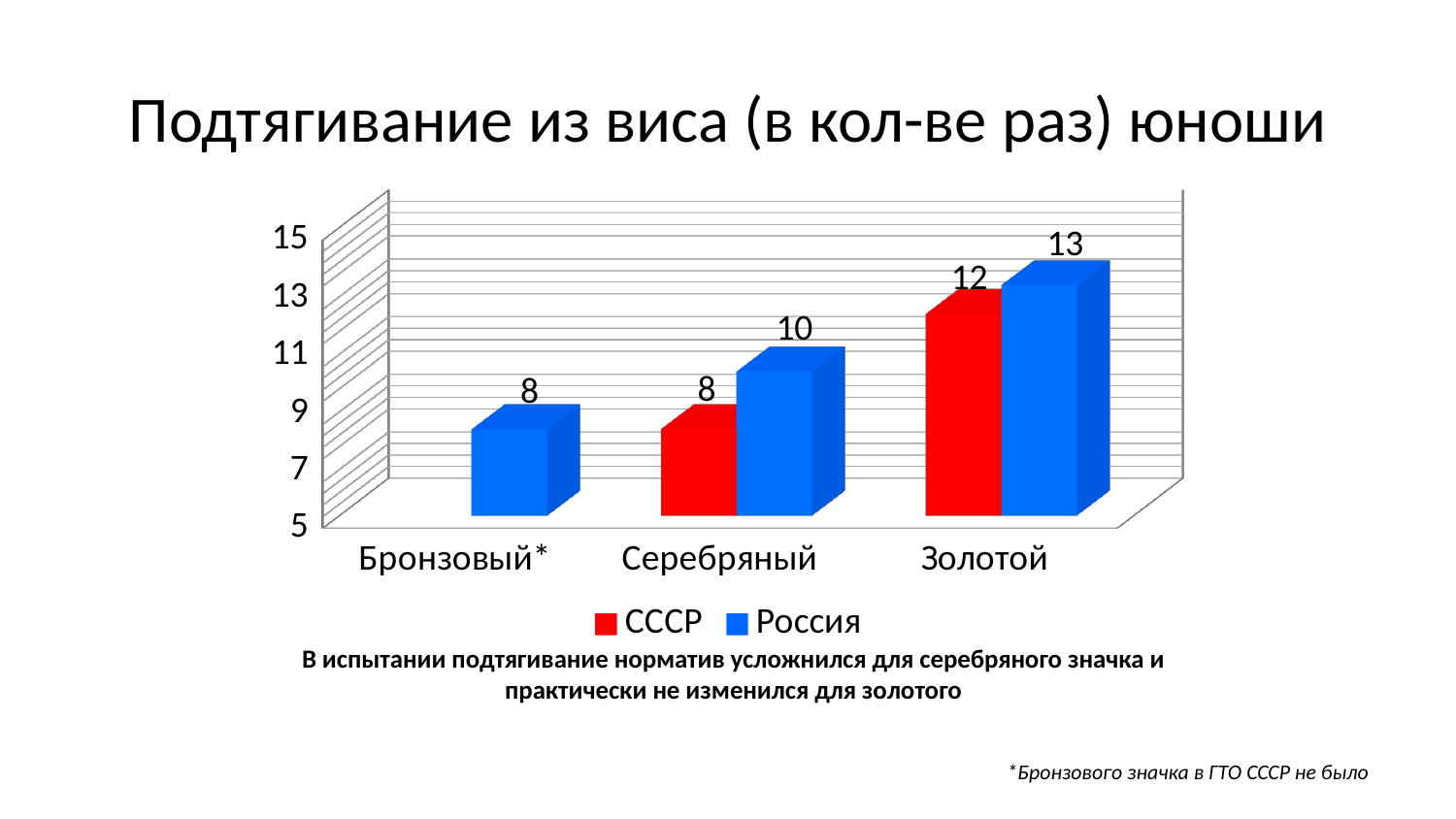

# Подтягивание из виса (в кол-ве раз) юноши

[unsupported chart]

В испытании подтягивание норматив усложнился для серебряного значка и практически не изменился для золотого
*Бронзового значка в ГТО СССР не было